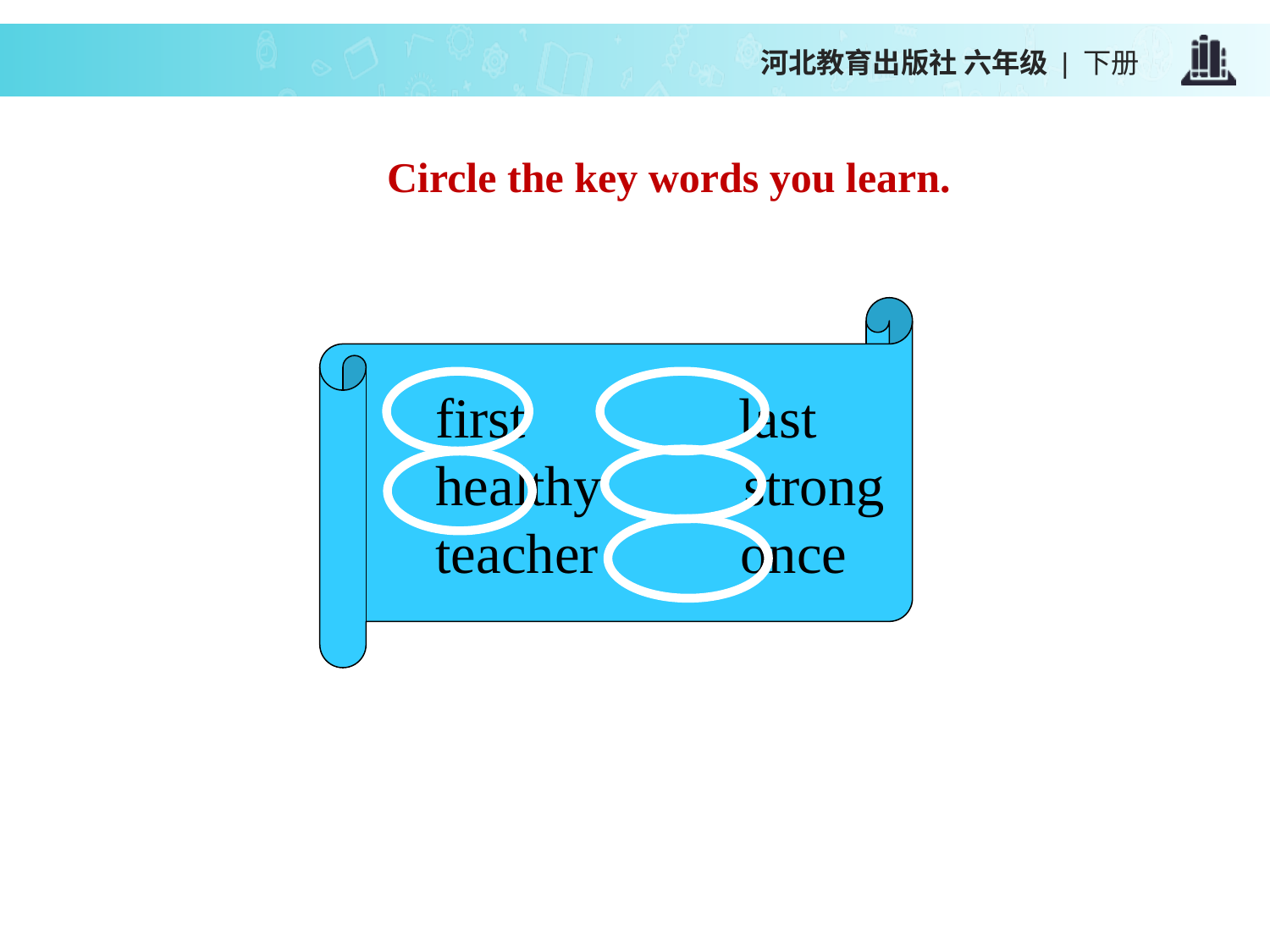

Circle the key words you learn.
    first               last
    healthy          strong
    teacher          once